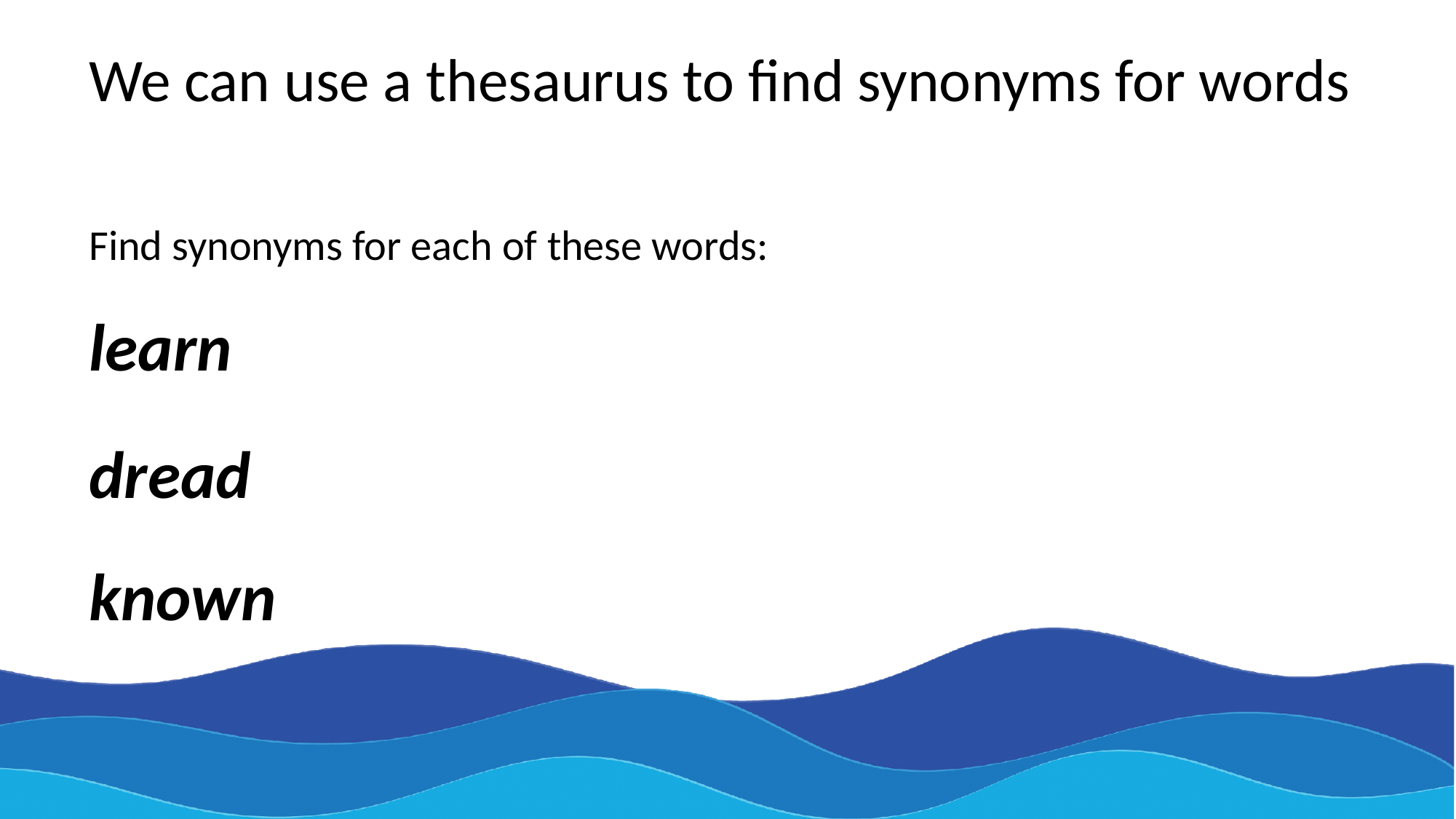

# We can use a thesaurus to find synonyms for words
Find synonyms for each of these words:
learn
dread
known